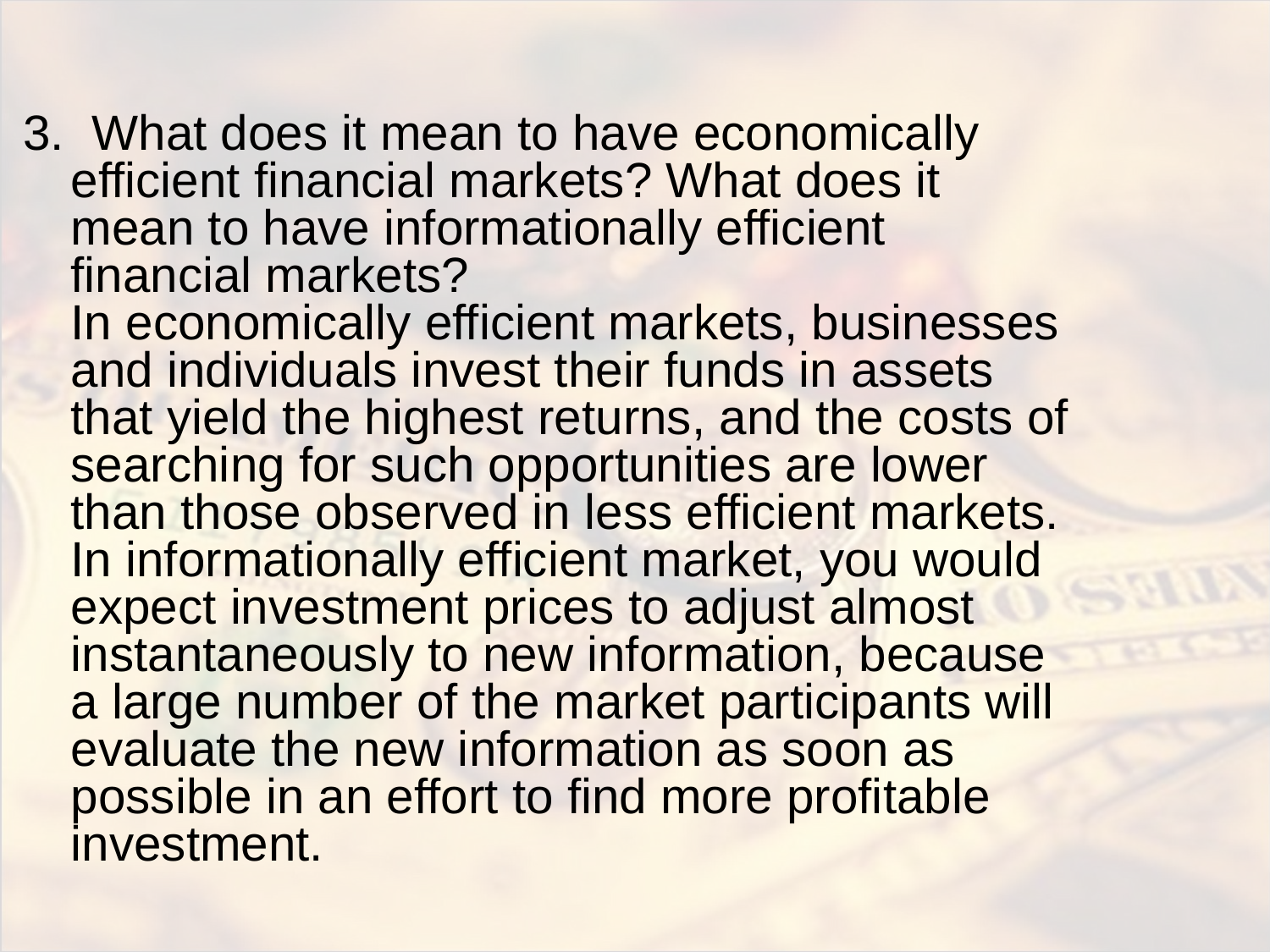

#
3.  What does it mean to have economically efficient financial markets? What does it mean to have informationally efficient financial markets?
In economically efficient markets, businesses and individuals invest their funds in assets that yield the highest returns, and the costs of searching for such opportunities are lower than those observed in less efficient markets. In informationally efficient market, you would expect investment prices to adjust almost instantaneously to new information, because a large number of the market participants will evaluate the new information as soon as possible in an effort to find more profitable investment.